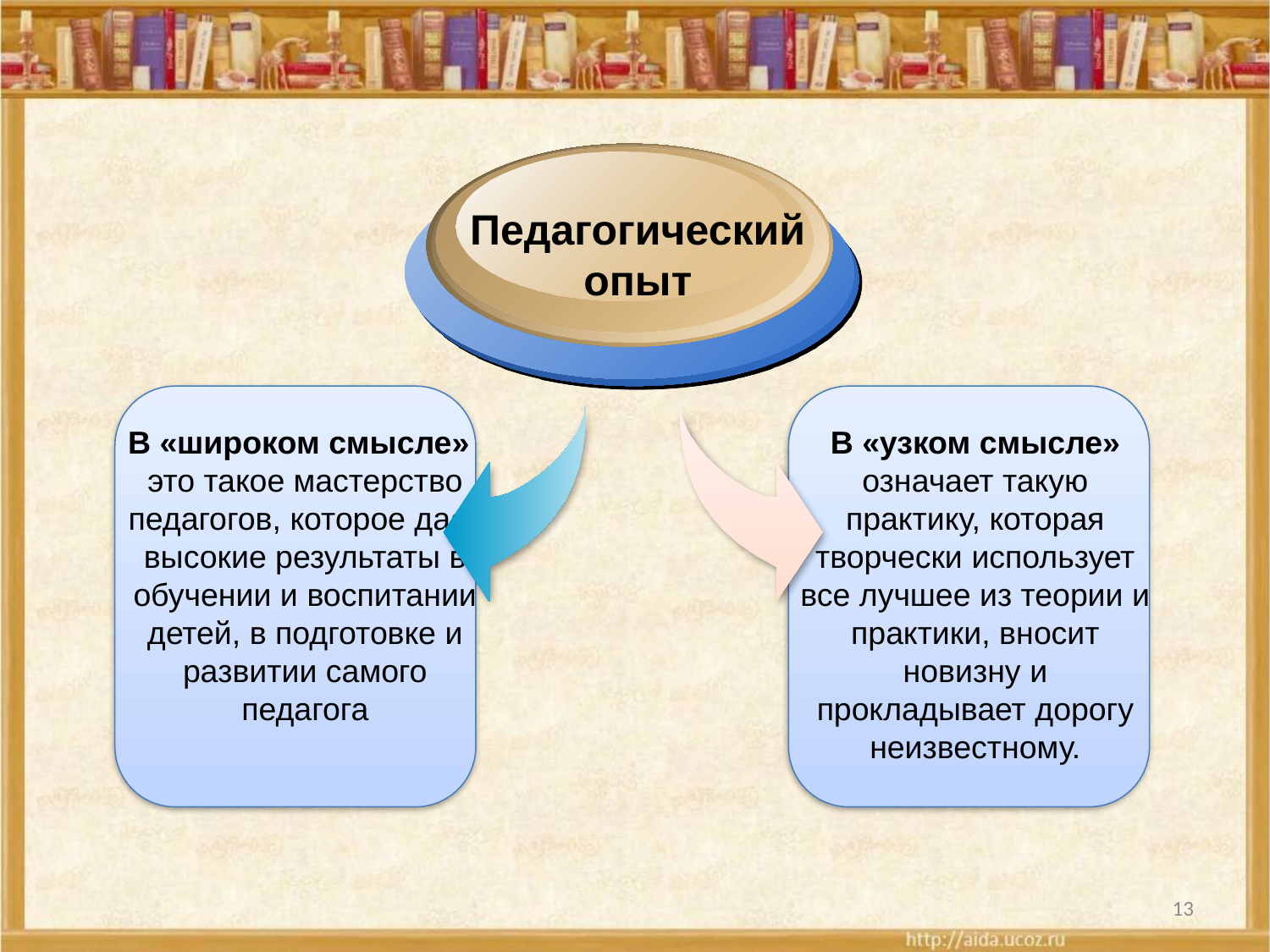

Педагогический
опыт

В «широком смысле»
это такое мастерство педагогов, которое дает высокие результаты в обучении и воспитании детей, в подготовке и развитии самого педагога
В «узком смысле»
означает такую практику, которая творчески использует все лучшее из теории и практики, вносит новизну и прокладывает дорогу неизвестному.
13